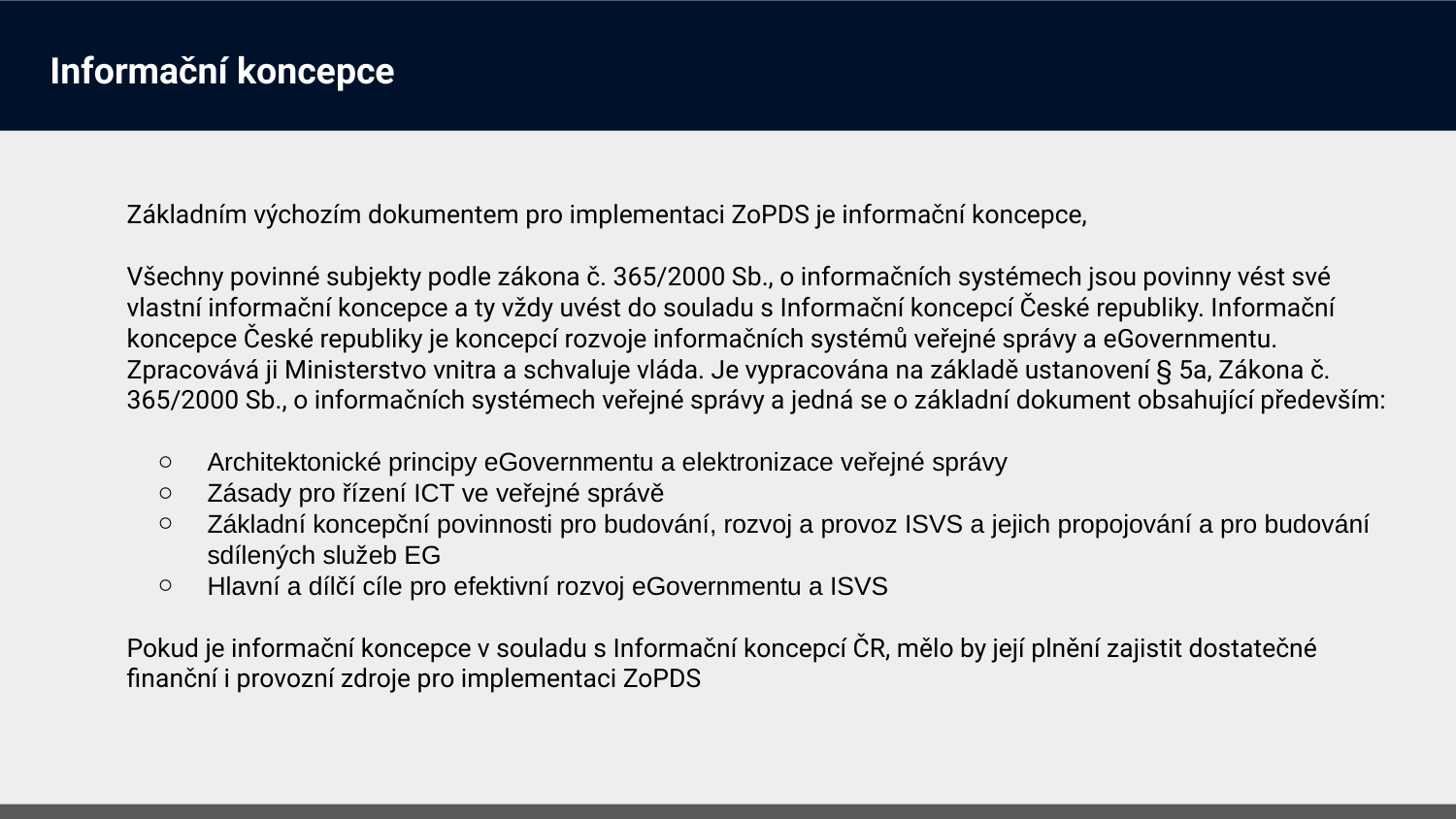

# Informační koncepce
Základním výchozím dokumentem pro implementaci ZoPDS je informační koncepce,

Všechny povinné subjekty podle zákona č. 365/2000 Sb., o informačních systémech jsou povinny vést své vlastní informační koncepce a ty vždy uvést do souladu s Informační koncepcí České republiky. Informační koncepce České republiky je koncepcí rozvoje informačních systémů veřejné správy a eGovernmentu. Zpracovává ji Ministerstvo vnitra a schvaluje vláda. Je vypracována na základě ustanovení § 5a, Zákona č. 365/2000 Sb., o informačních systémech veřejné správy a jedná se o základní dokument obsahující především:

Architektonické principy eGovernmentu a elektronizace veřejné správy
Zásady pro řízení ICT ve veřejné správě
Základní koncepční povinnosti pro budování, rozvoj a provoz ISVS a jejich propojování a pro budování sdílených služeb EG
Hlavní a dílčí cíle pro efektivní rozvoj eGovernmentu a ISVS

Pokud je informační koncepce v souladu s Informační koncepcí ČR, mělo by její plnění zajistit dostatečné finanční i provozní zdroje pro implementaci ZoPDS